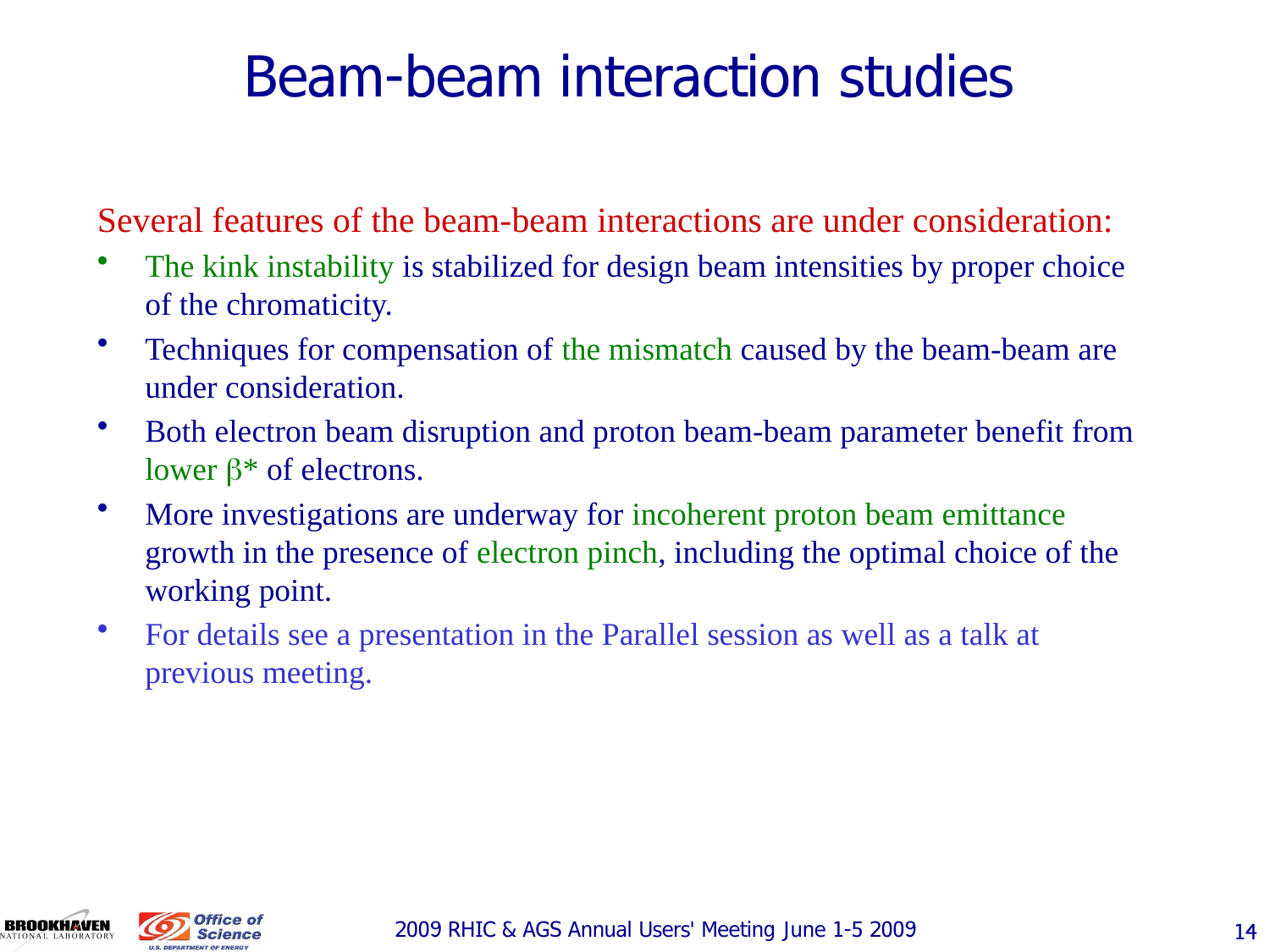

# Beam-beam interaction studies
Several features of the beam-beam interactions are under consideration:
The kink instability is stabilized for design beam intensities by proper choice of the chromaticity.
Techniques for compensation of the mismatch caused by the beam-beam are under consideration.
Both electron beam disruption and proton beam-beam parameter benefit from lower β* of electrons.
More investigations are underway for incoherent proton beam emittance growth in the presence of electron pinch, including the optimal choice of the working point.
For details see a presentation in the Parallel session as well as a talk at previous meeting.

14